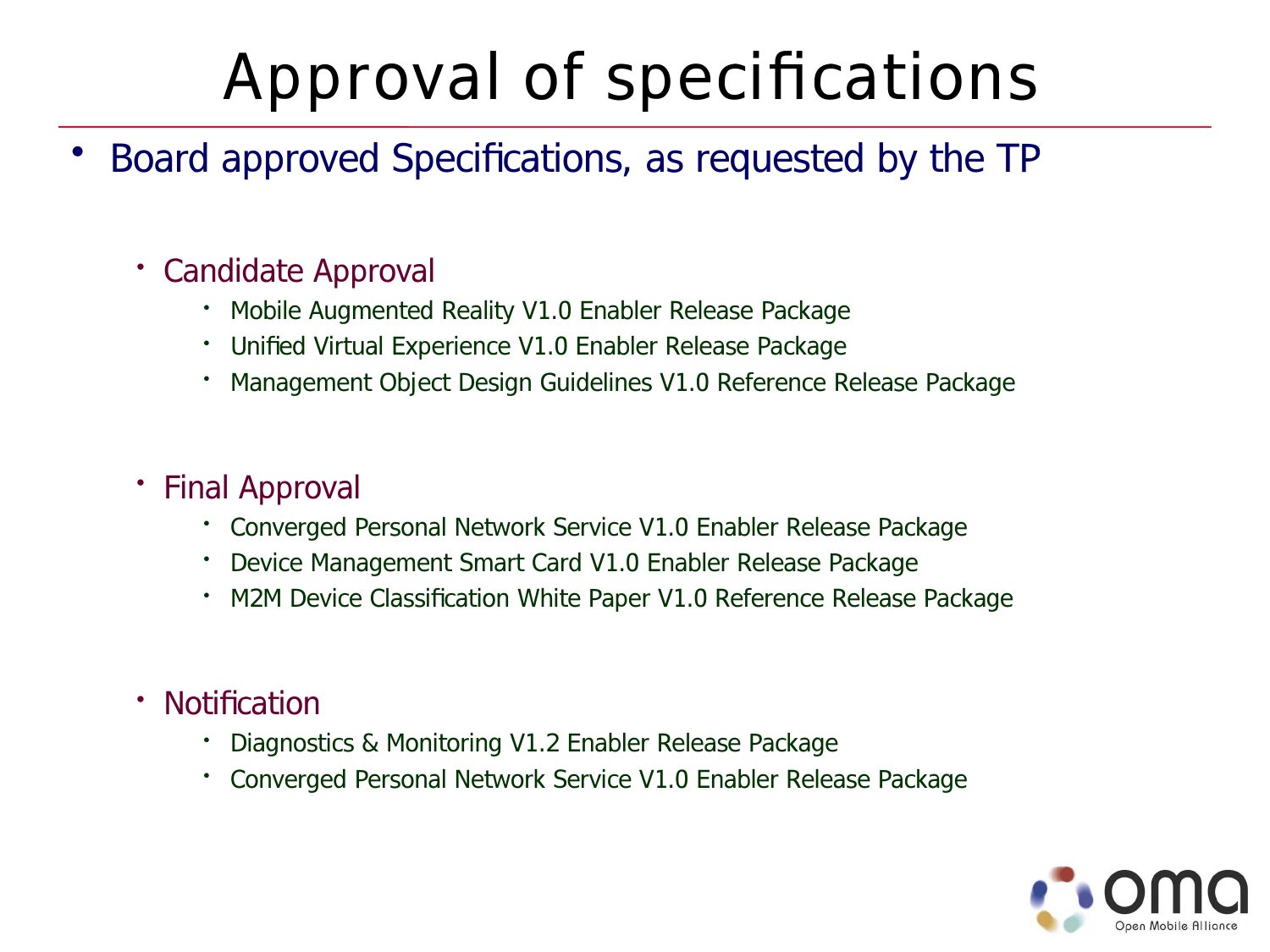

# Approval of specifications
Board approved Specifications, as requested by the TP

Candidate Approval
Mobile Augmented Reality V1.0 Enabler Release Package
Unified Virtual Experience V1.0 Enabler Release Package
Management Object Design Guidelines V1.0 Reference Release Package

Final Approval
Converged Personal Network Service V1.0 Enabler Release Package
Device Management Smart Card V1.0 Enabler Release Package
M2M Device Classification White Paper V1.0 Reference Release Package

Notification
Diagnostics & Monitoring V1.2 Enabler Release Package
Converged Personal Network Service V1.0 Enabler Release Package